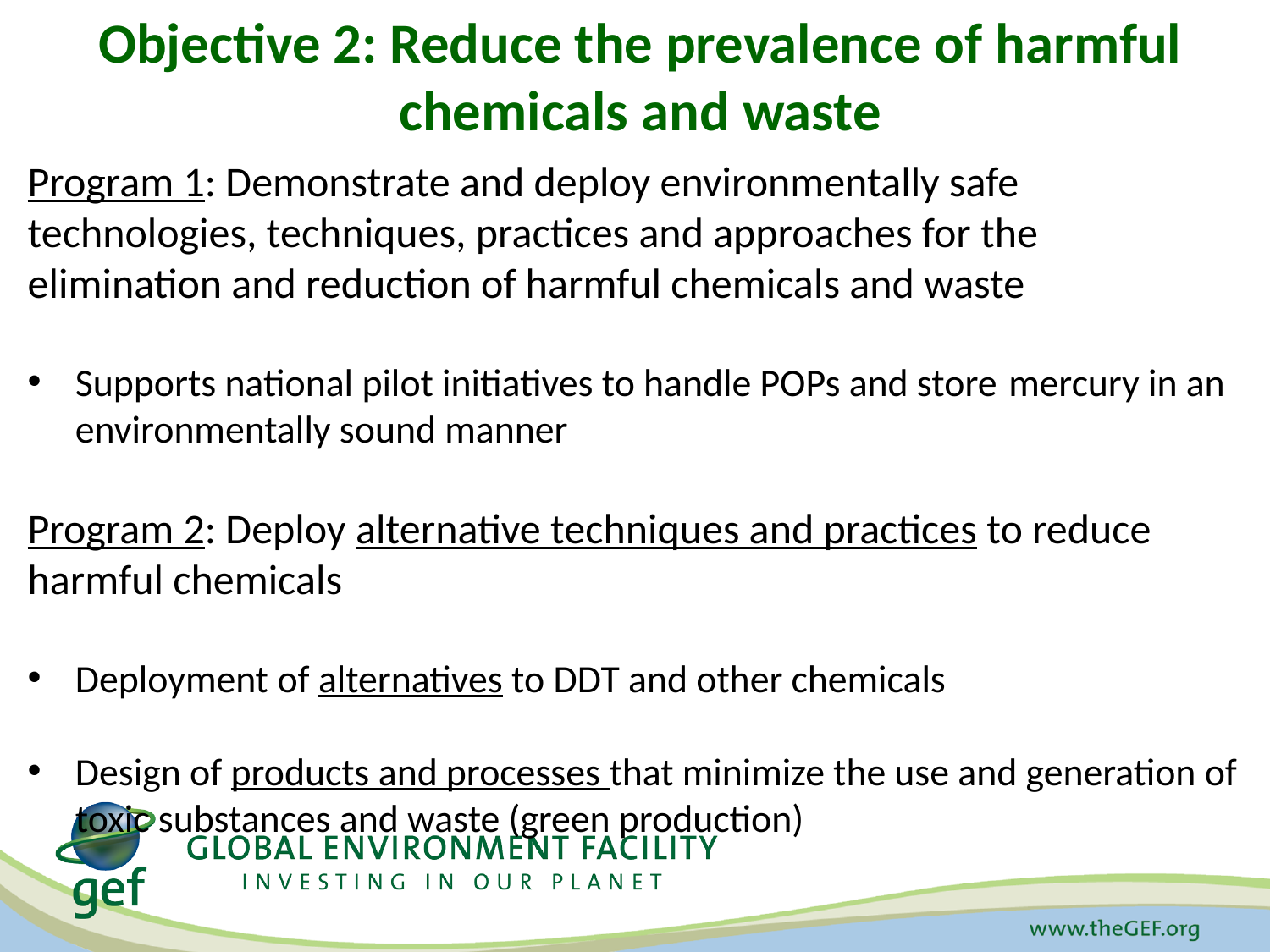

# Objective 2: Reduce the prevalence of harmful chemicals and waste
Program 1: Demonstrate and deploy environmentally safe technologies, techniques, practices and approaches for the elimination and reduction of harmful chemicals and waste

Supports national pilot initiatives to handle POPs and store mercury in an environmentally sound manner

Program 2: Deploy alternative techniques and practices to reduce harmful chemicals

Deployment of alternatives to DDT and other chemicals

Design of products and processes that minimize the use and generation of toxic substances and waste (green production)